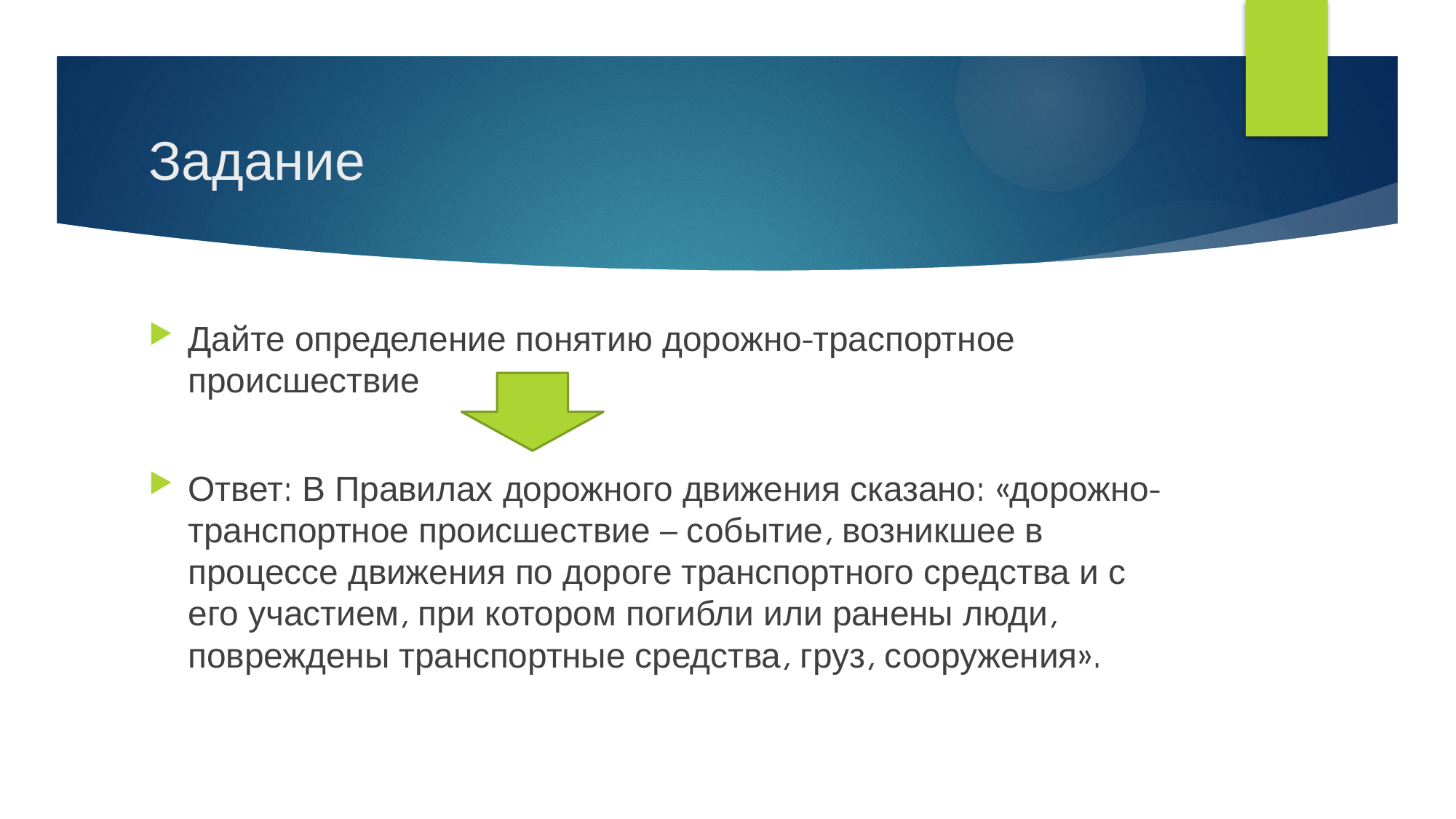

# Задание
Дайте определение понятию дорожно-траспортное происшествие

Ответ: В Правилах дорожного движения сказано: «дорожно-транспортное происшествие – событие, возникшее в процессе движения по дороге транспортного средства и с его участием, при котором погибли или ранены люди, повреждены транспортные средства, груз, сооружения».